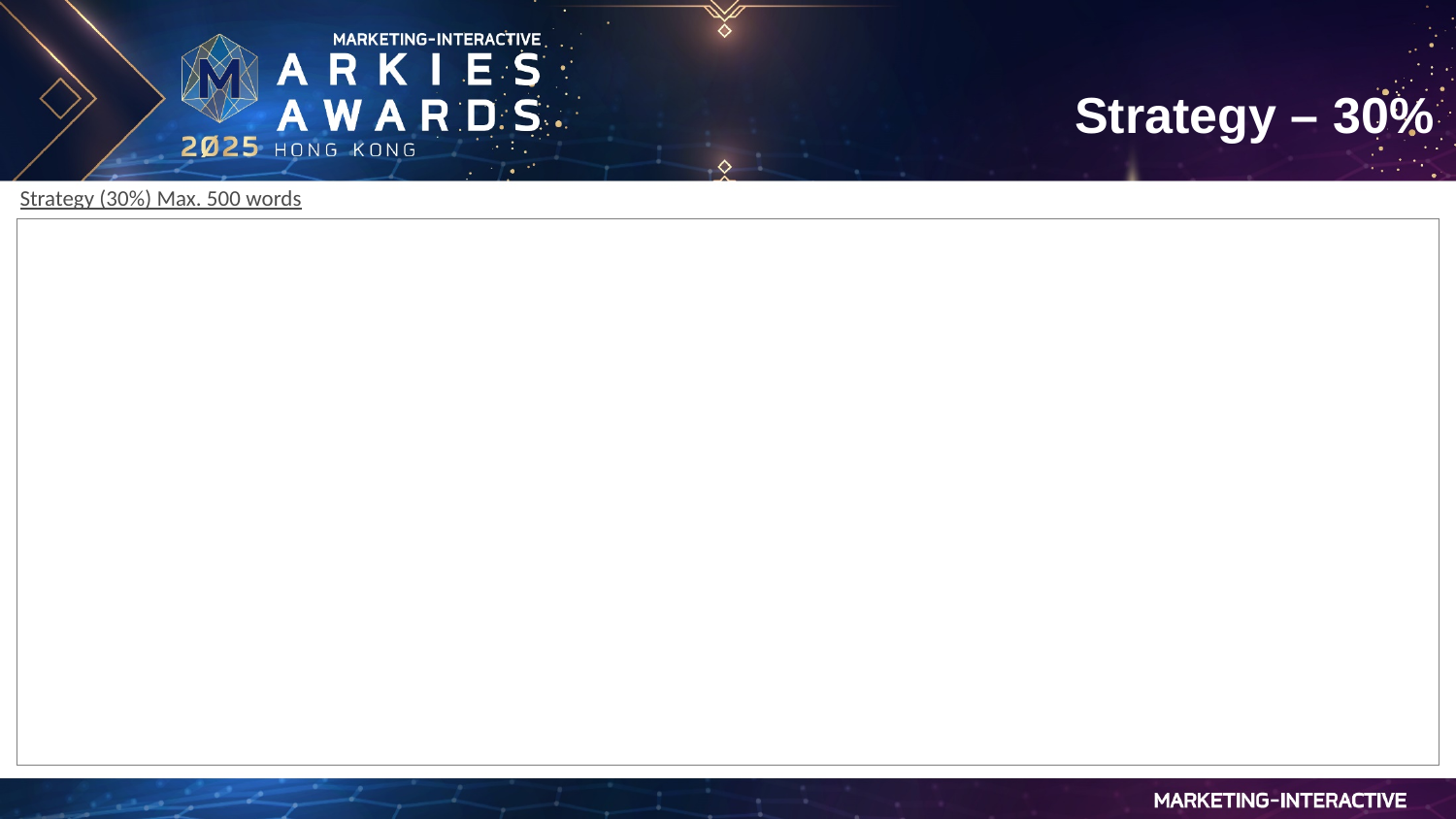

Strategy – 30%
Strategy (30%) Max. 500 words
|  |
| --- |